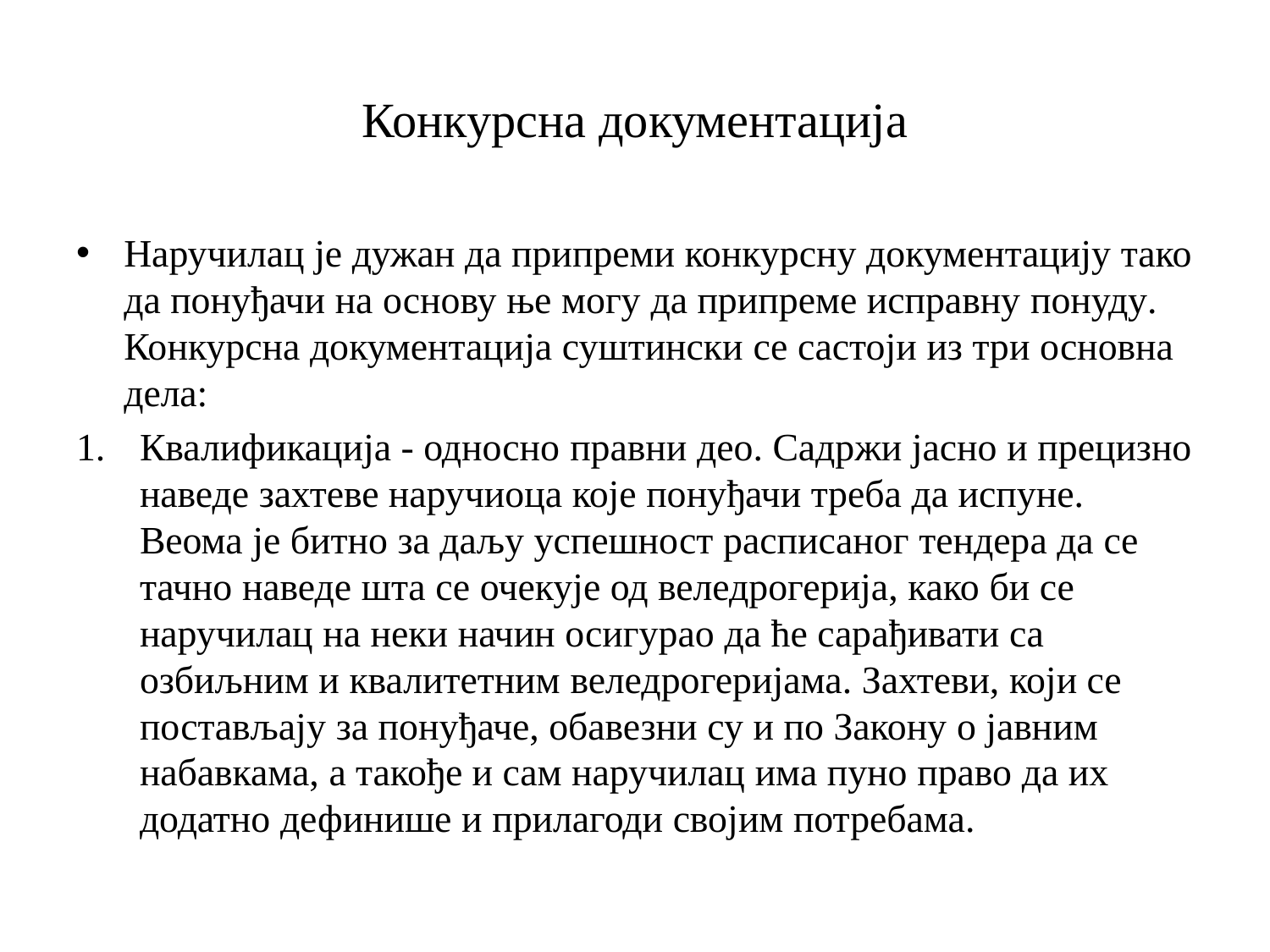

# Конкурсна документација
Наручилац је дужан да припреми конкурсну документацију тако да понуђачи на основу ње могу да припреме исправну понуду. Конкурсна документација суштински се састоји из три основна дела:
Квалификација - односно правни део. Садржи јасно и прецизно наведе захтеве наручиоца које понуђачи треба да испуне. Веома је битно за даљу успешност расписаног тендера да се тачно наведе шта се очекује од веледрогерија, како би се наручилац на неки начин осигурао да ће сарађивати са озбиљним и квалитетним веледрогеријама. Захтеви, који се постављају за понуђаче, обавезни су и по Закону о јавним набавкама, а такође и сам наручилац има пуно право да их додатно дефинише и прилагоди својим потребама.